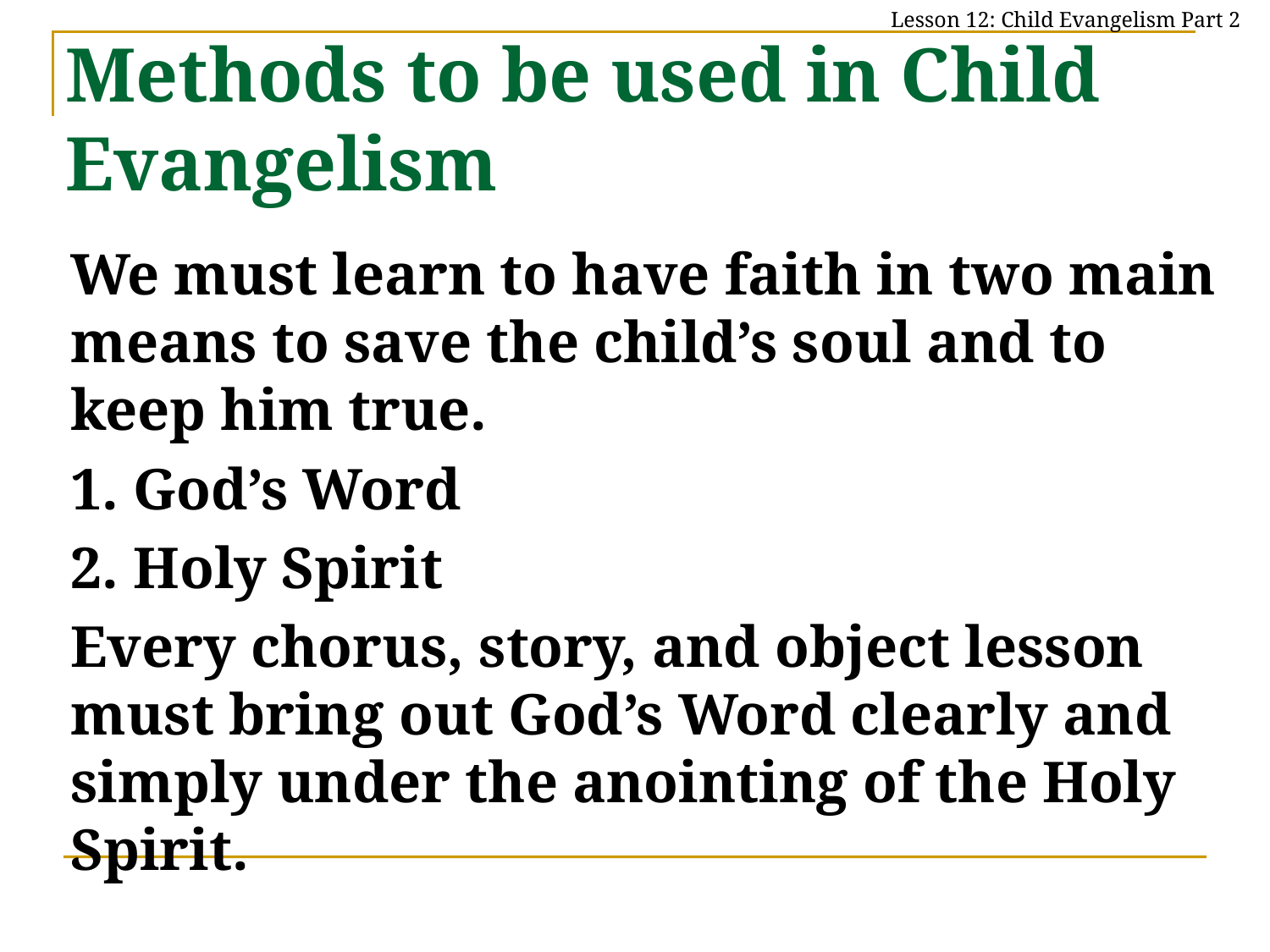

Lesson 12: Child Evangelism Part 2
# Methods to be used in Child Evangelism
	We must learn to have faith in two main means to save the child’s soul and to keep him true.
	1. God’s Word
	2. Holy Spirit
	Every chorus, story, and object lesson must bring out God’s Word clearly and simply under the anointing of the Holy Spirit.